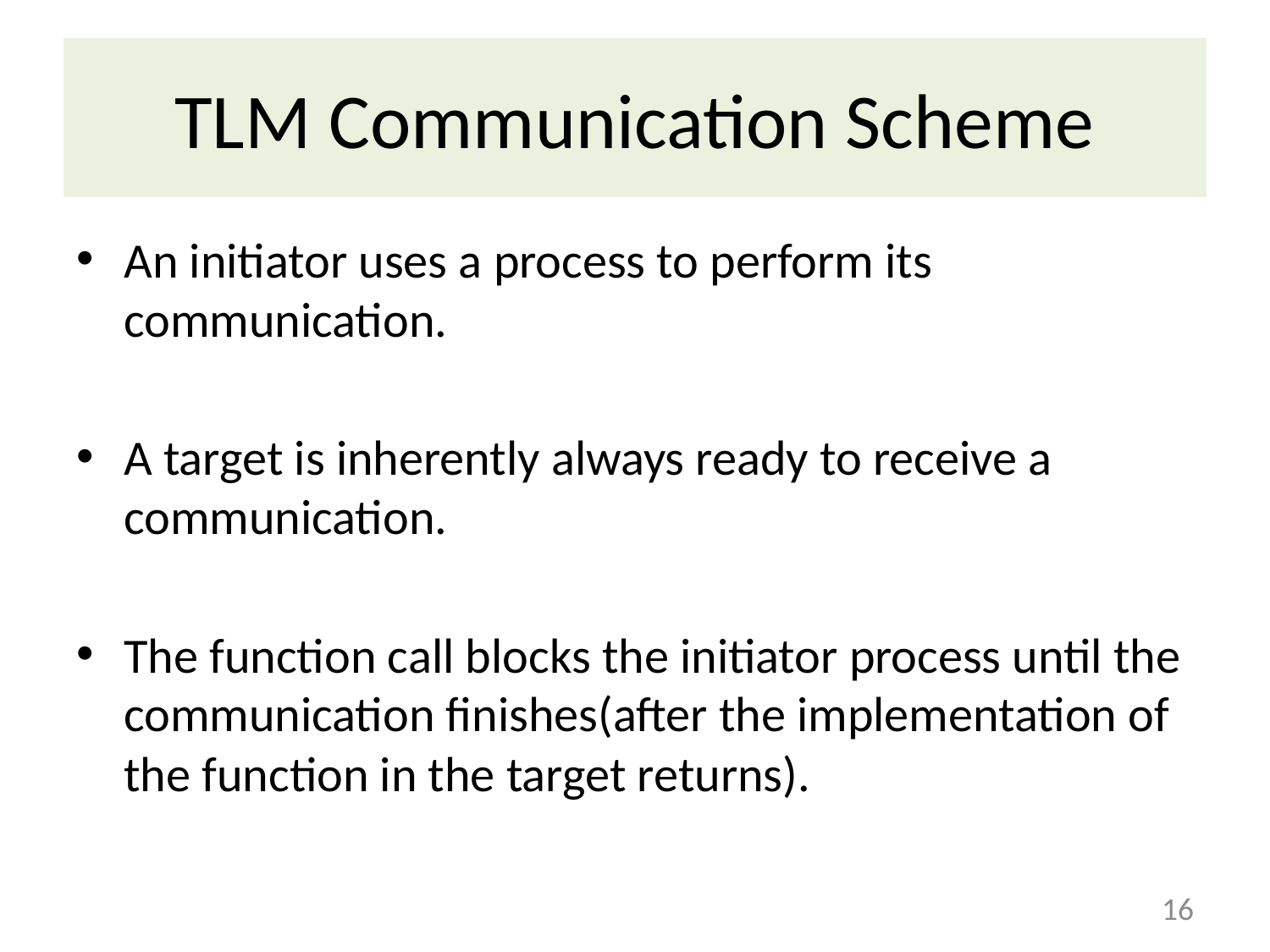

# TLM Communication Scheme
An initiator uses a process to perform its communication.

A target is inherently always ready to receive a communication.

The function call blocks the initiator process until the communication finishes(after the implementation of the function in the target returns).
16